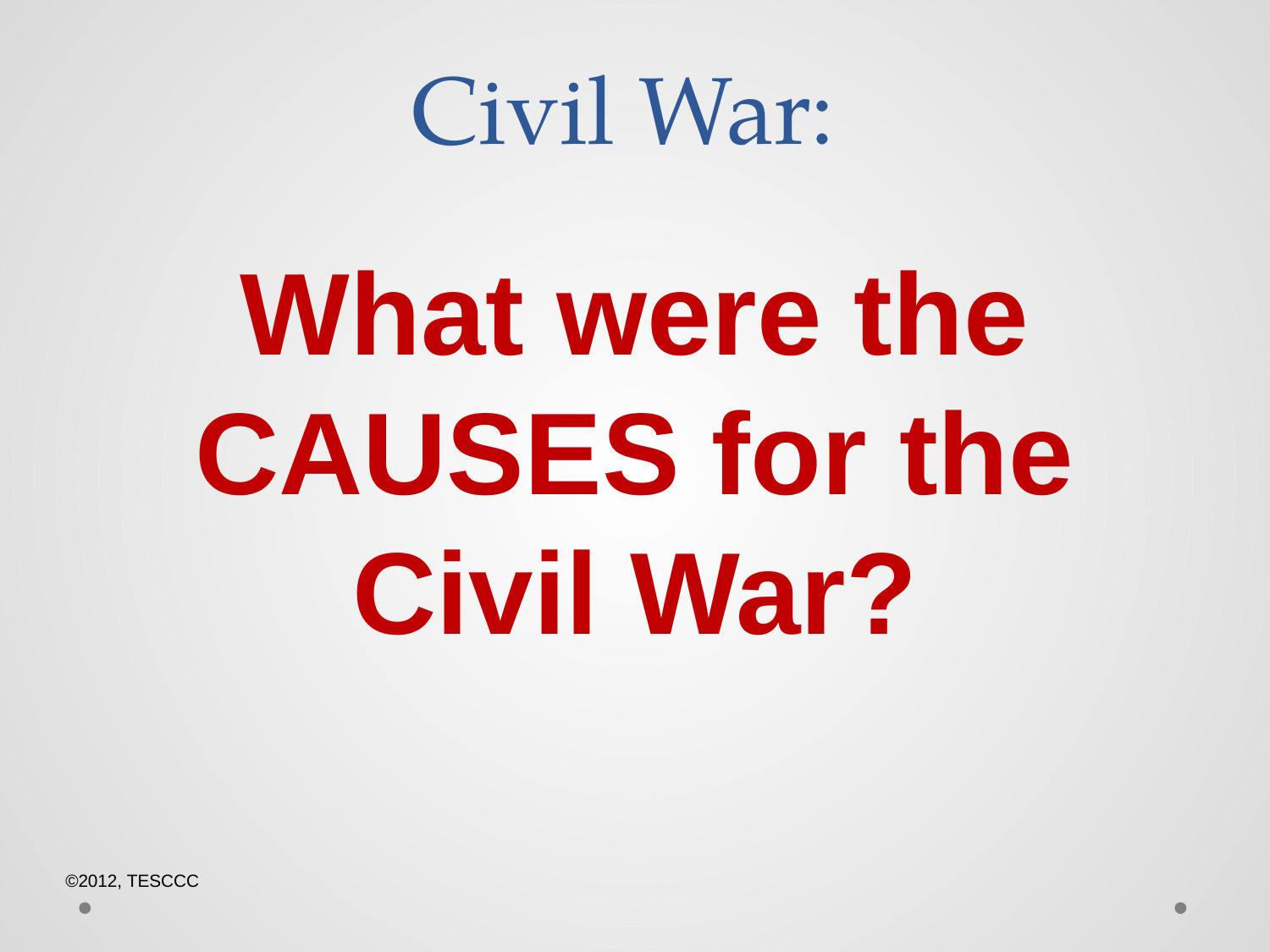

# Civil War:
What were the CAUSES for the Civil War?

©2012, TESCCC